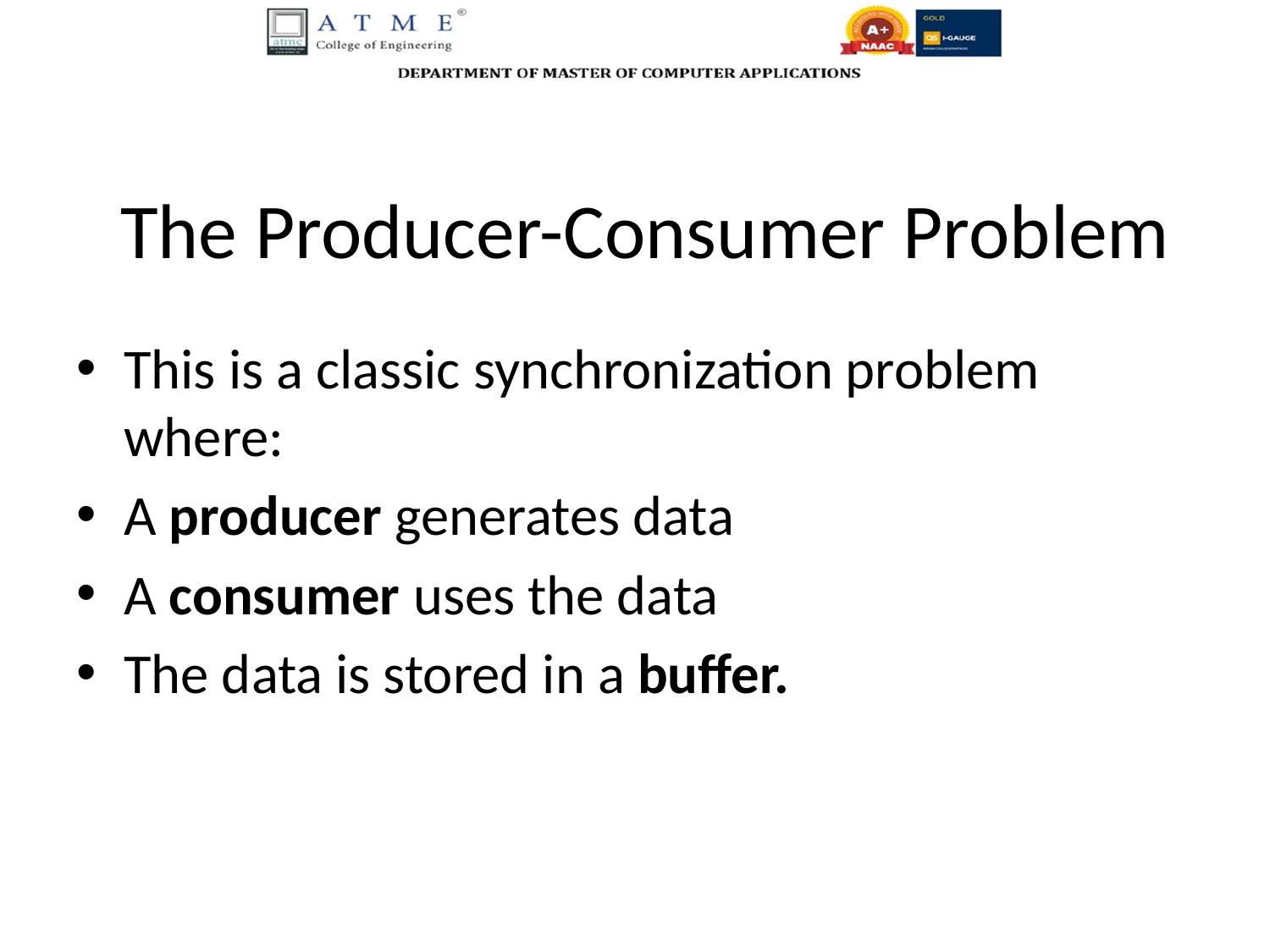

# The Producer-Consumer Problem
This is a classic synchronization problem where:
A producer generates data
A consumer uses the data
The data is stored in a buffer.